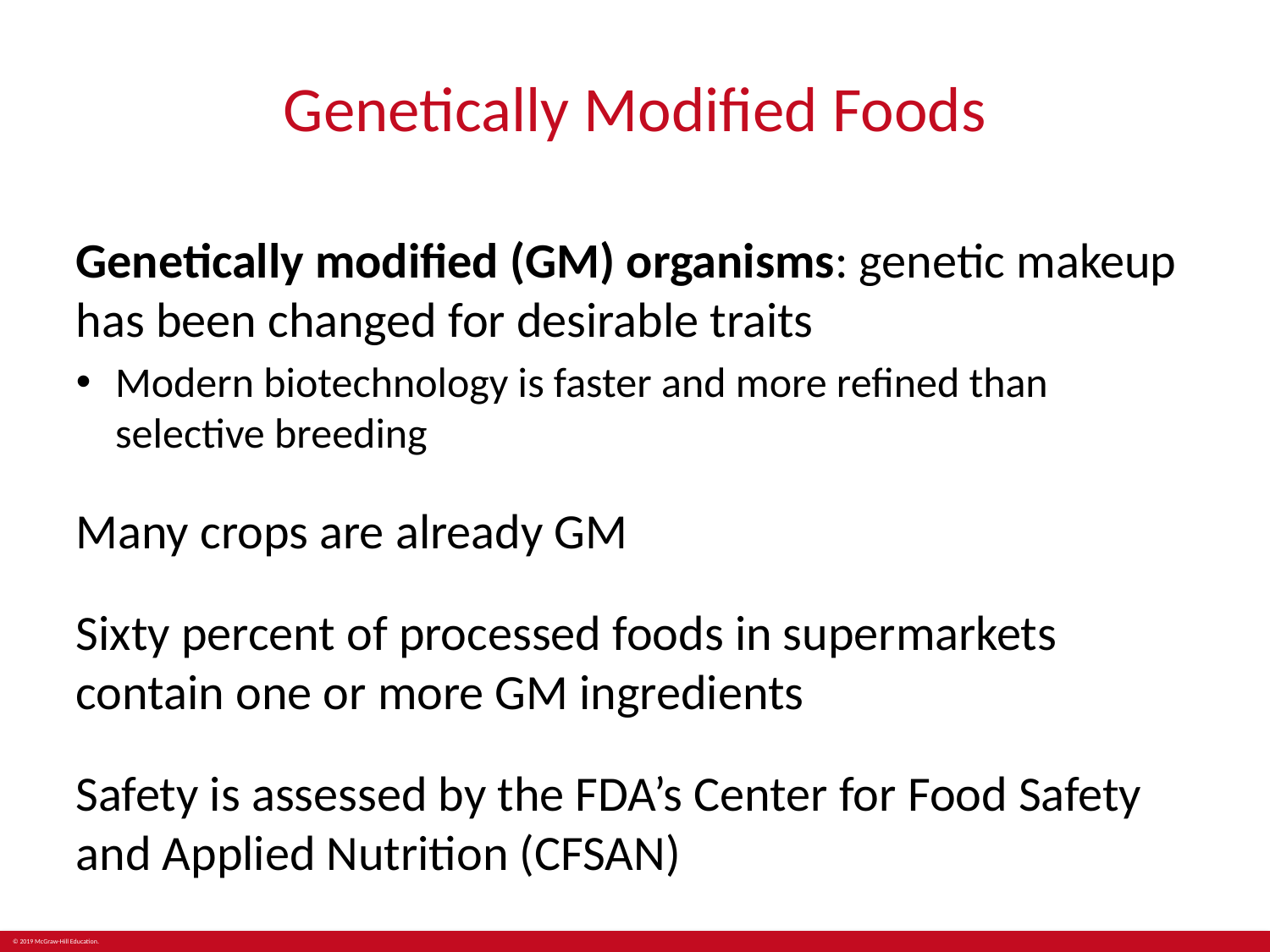

# Genetically Modified Foods
Genetically modified (GM) organisms: genetic makeup has been changed for desirable traits
Modern biotechnology is faster and more refined than selective breeding
Many crops are already GM
Sixty percent of processed foods in supermarkets contain one or more GM ingredients
Safety is assessed by the FDA’s Center for Food Safety and Applied Nutrition (CFSAN)